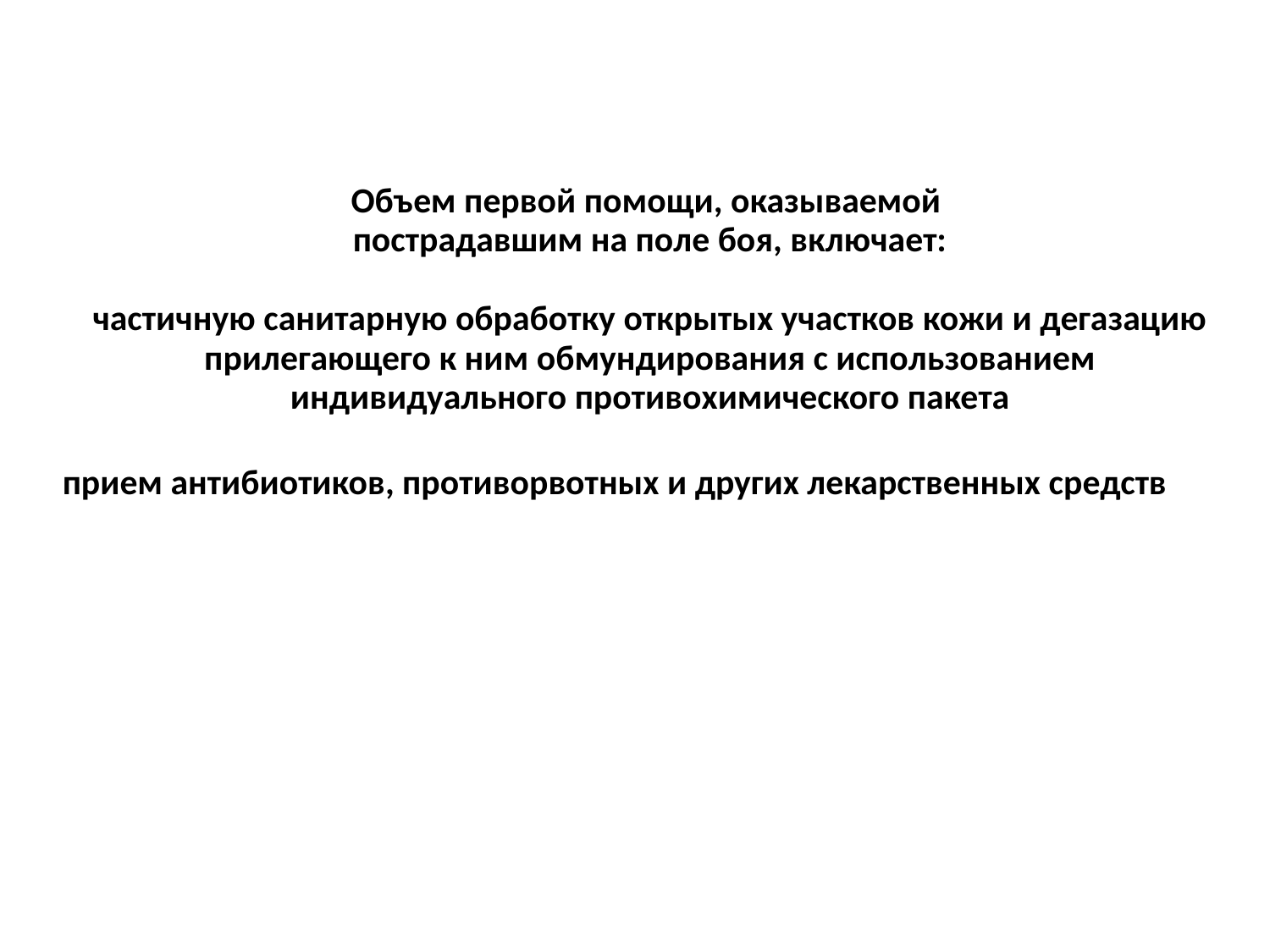

Объем первой помощи, оказываемой
пострадавшим на поле боя, включает:

частичную санитарную обработку открытых участков кожи и дегазацию прилегающего к ним обмундирования с использованием индивидуального противохимического пакета

прием антибиотиков, противорвотных и других лекарственных средств